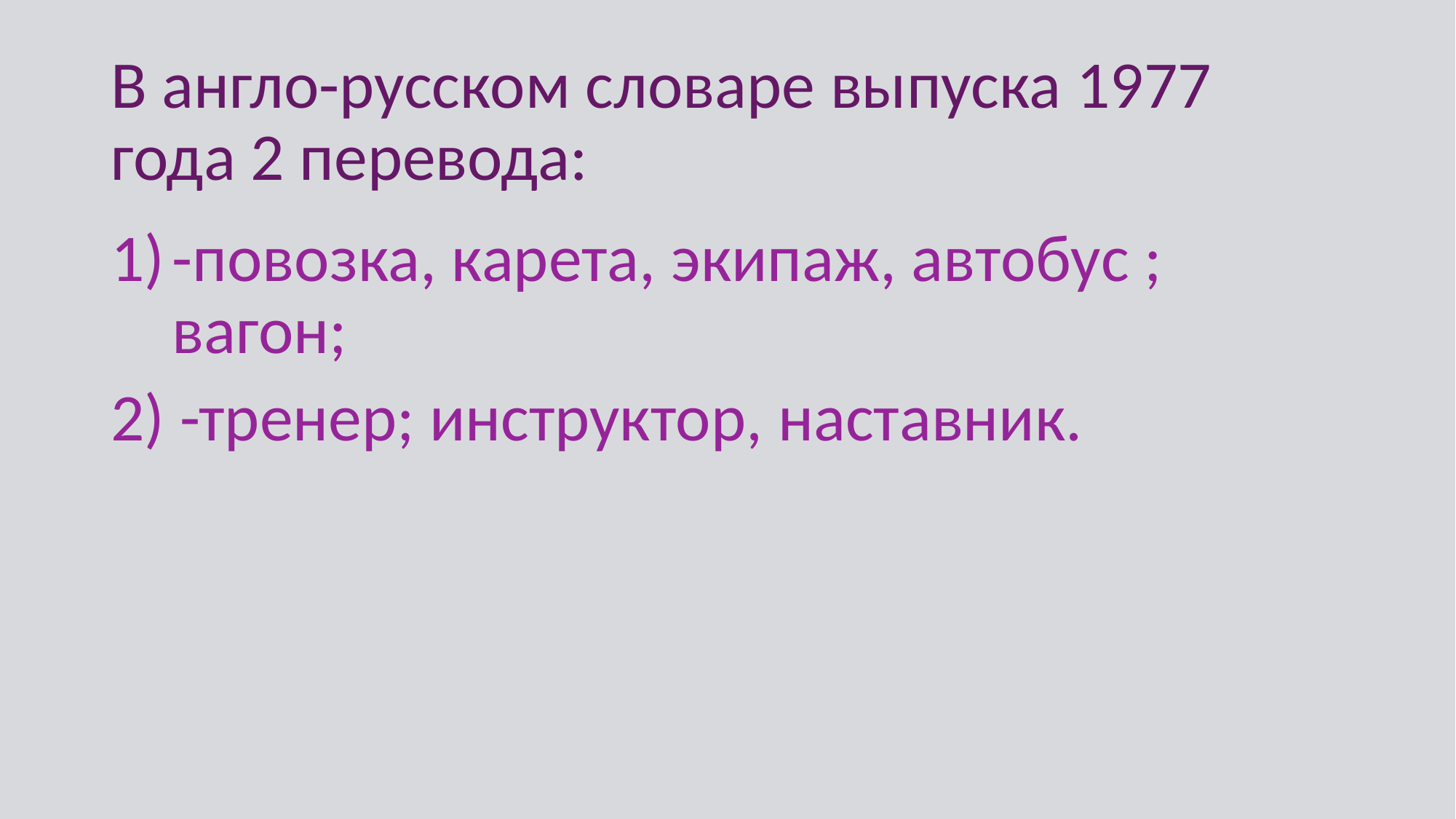

# В англо-русском словаре выпуска 1977 года 2 перевода:
-повозка, карета, экипаж, автобус ; вагон;
2) -тренер; инструктор, наставник.